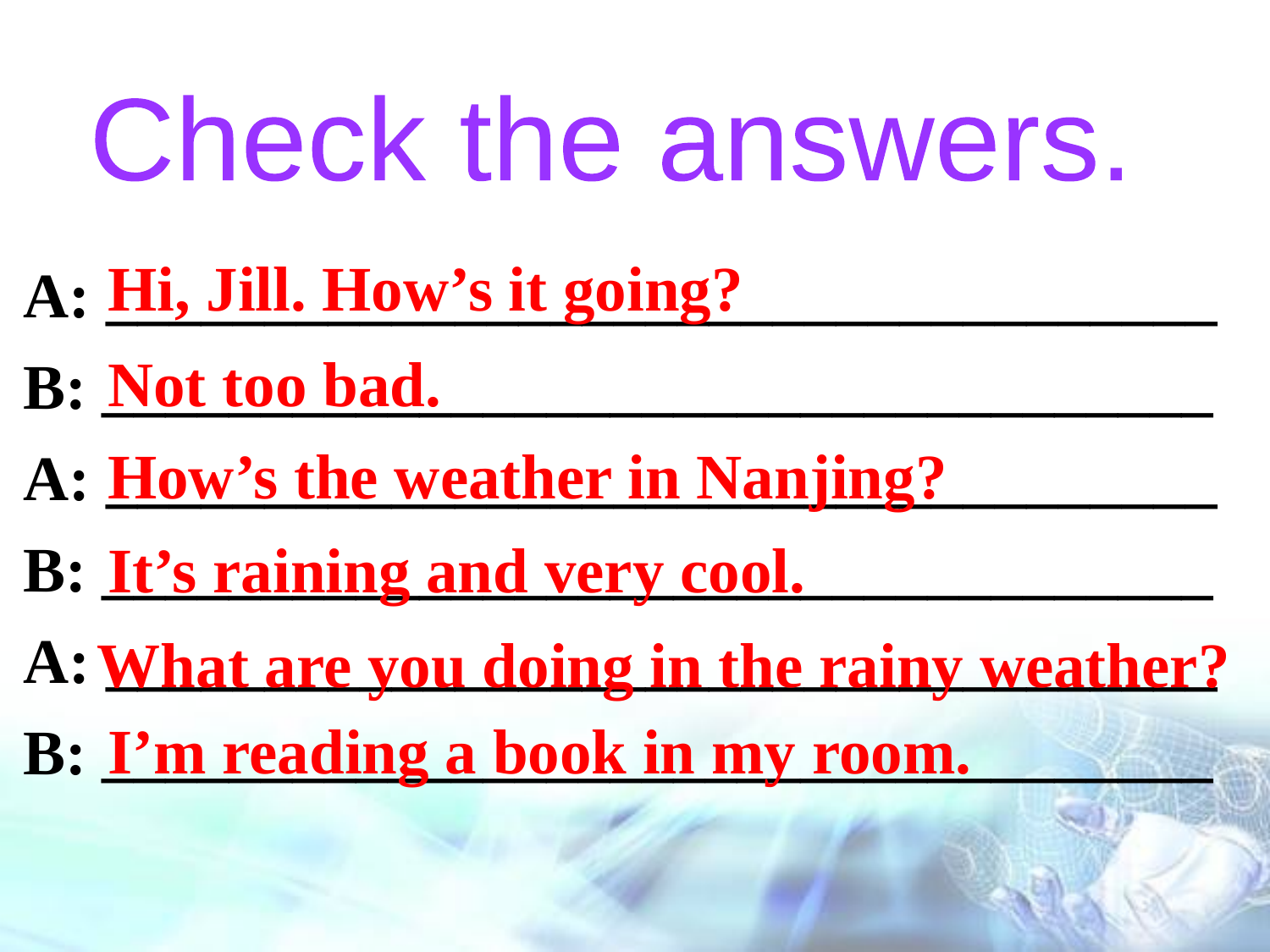

Check the answers.
Hi, Jill. How’s it going?
A: ___________________________________
B: ___________________________________
A: ___________________________________
B: ___________________________________
A: ___________________________________
B: ___________________________________
Not too bad.
How’s the weather in Nanjing?
It’s raining and very cool.
What are you doing in the rainy weather?
I’m reading a book in my room.